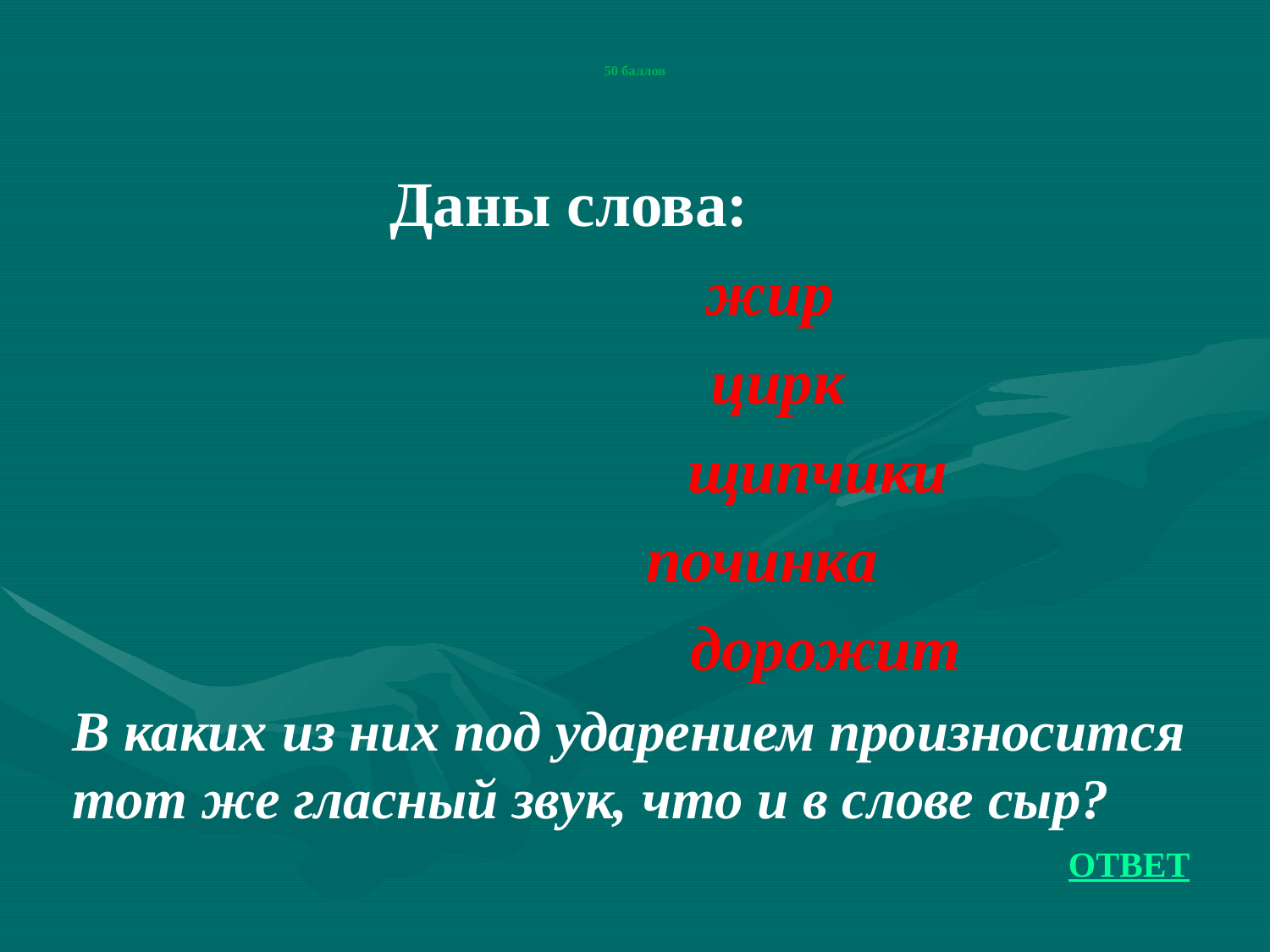

# 50 баллов
                    Даны слова:
                        жир
                        цирк
                        щипчики
                        починка
                        дорожит
В каких из них под ударением произносится тот же гласный звук, что и в слове сыр?
ОТВЕТ